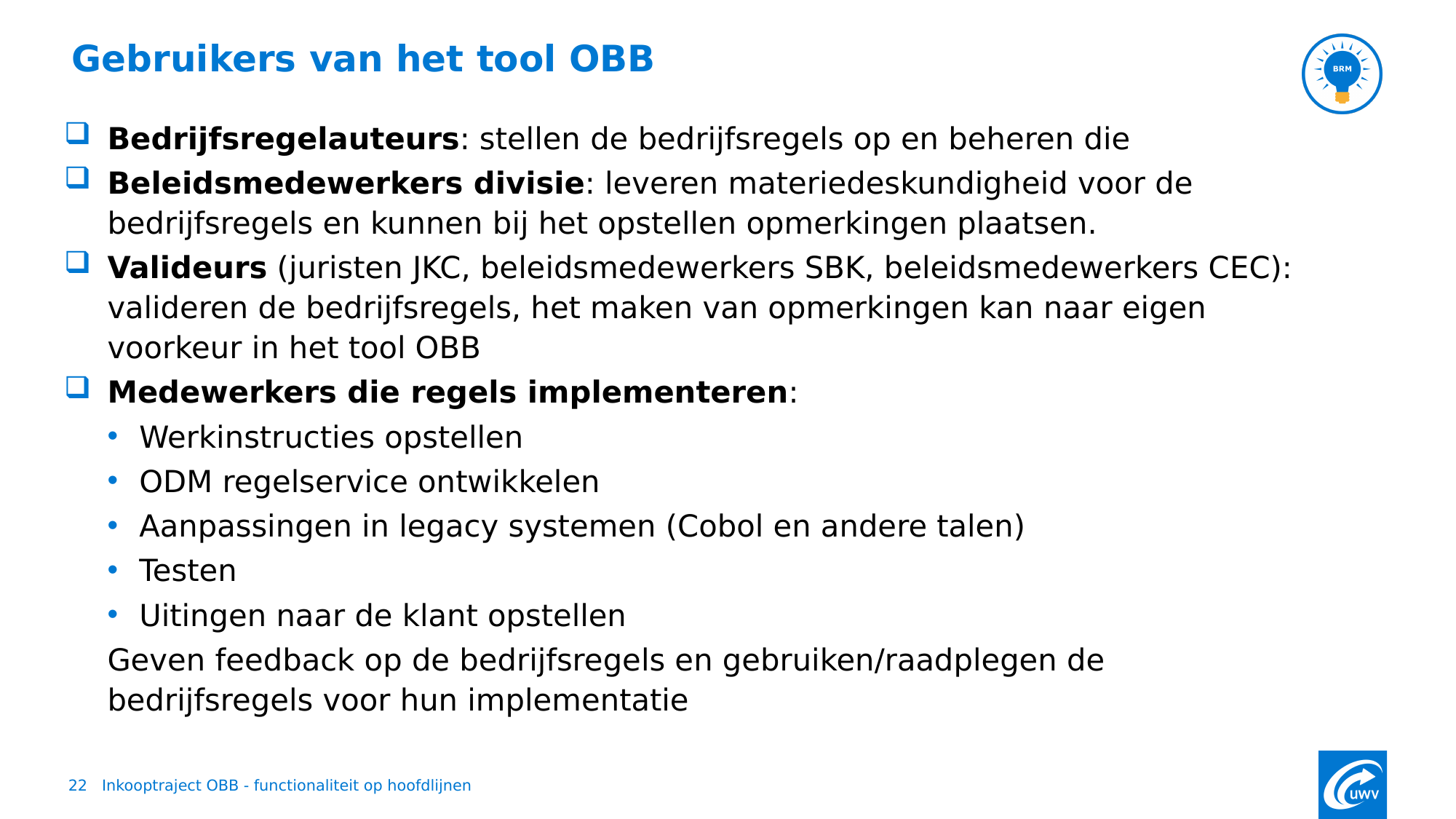

Inkooptraject OBB - functionaliteit op hoofdlijnen
# Gebruikers van het tool OBB
Bedrijfsregelauteurs: stellen de bedrijfsregels op en beheren die
Beleidsmedewerkers divisie: leveren materiedeskundigheid voor de bedrijfsregels en kunnen bij het opstellen opmerkingen plaatsen.
Valideurs (juristen JKC, beleidsmedewerkers SBK, beleidsmedewerkers CEC): valideren de bedrijfsregels, het maken van opmerkingen kan naar eigen voorkeur in het tool OBB
Medewerkers die regels implementeren:
Werkinstructies opstellen
ODM regelservice ontwikkelen
Aanpassingen in legacy systemen (Cobol en andere talen)
Testen
Uitingen naar de klant opstellen
Geven feedback op de bedrijfsregels en gebruiken/raadplegen de bedrijfsregels voor hun implementatie

22